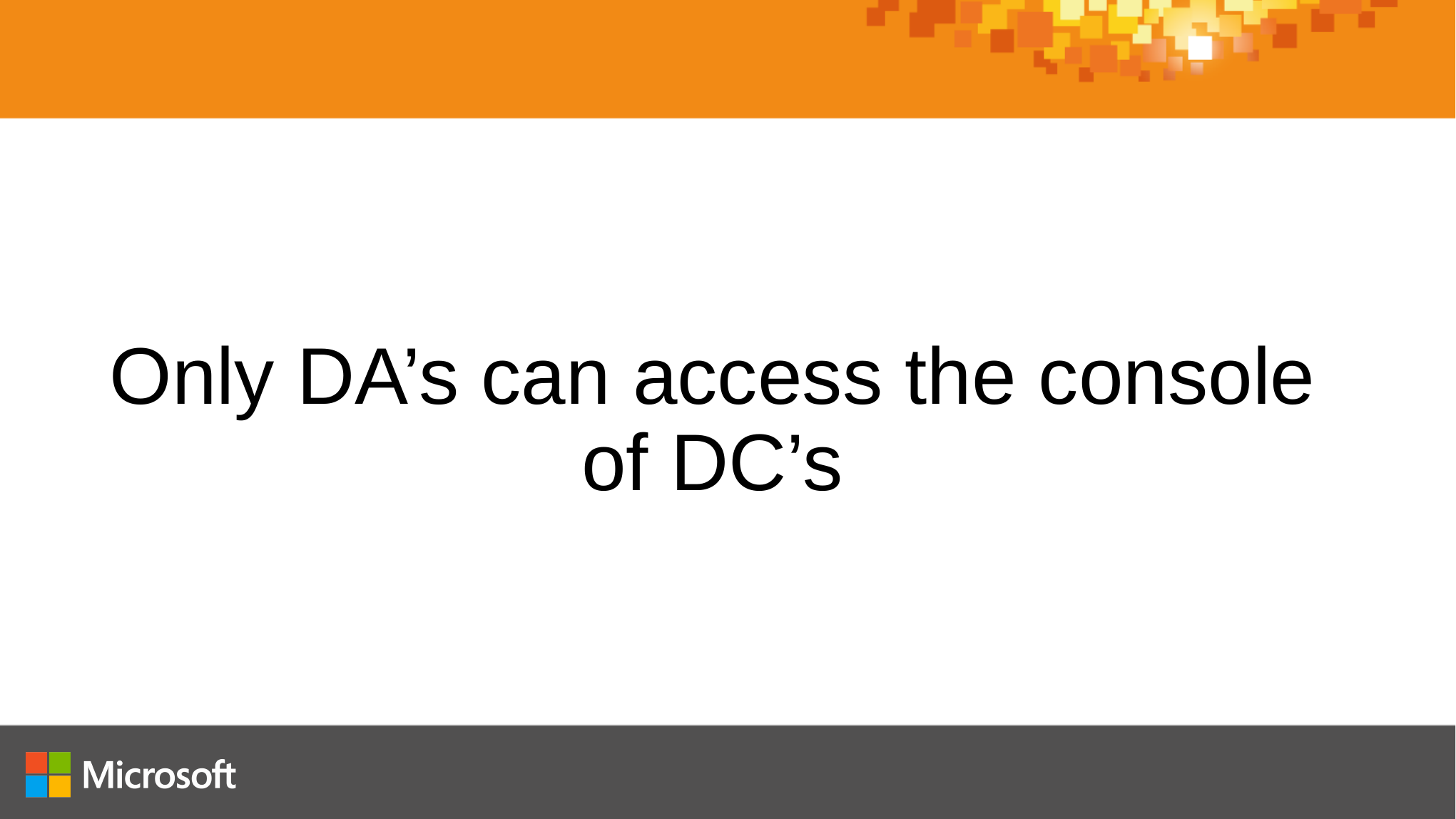

Only DA’s can access the console of DC’s